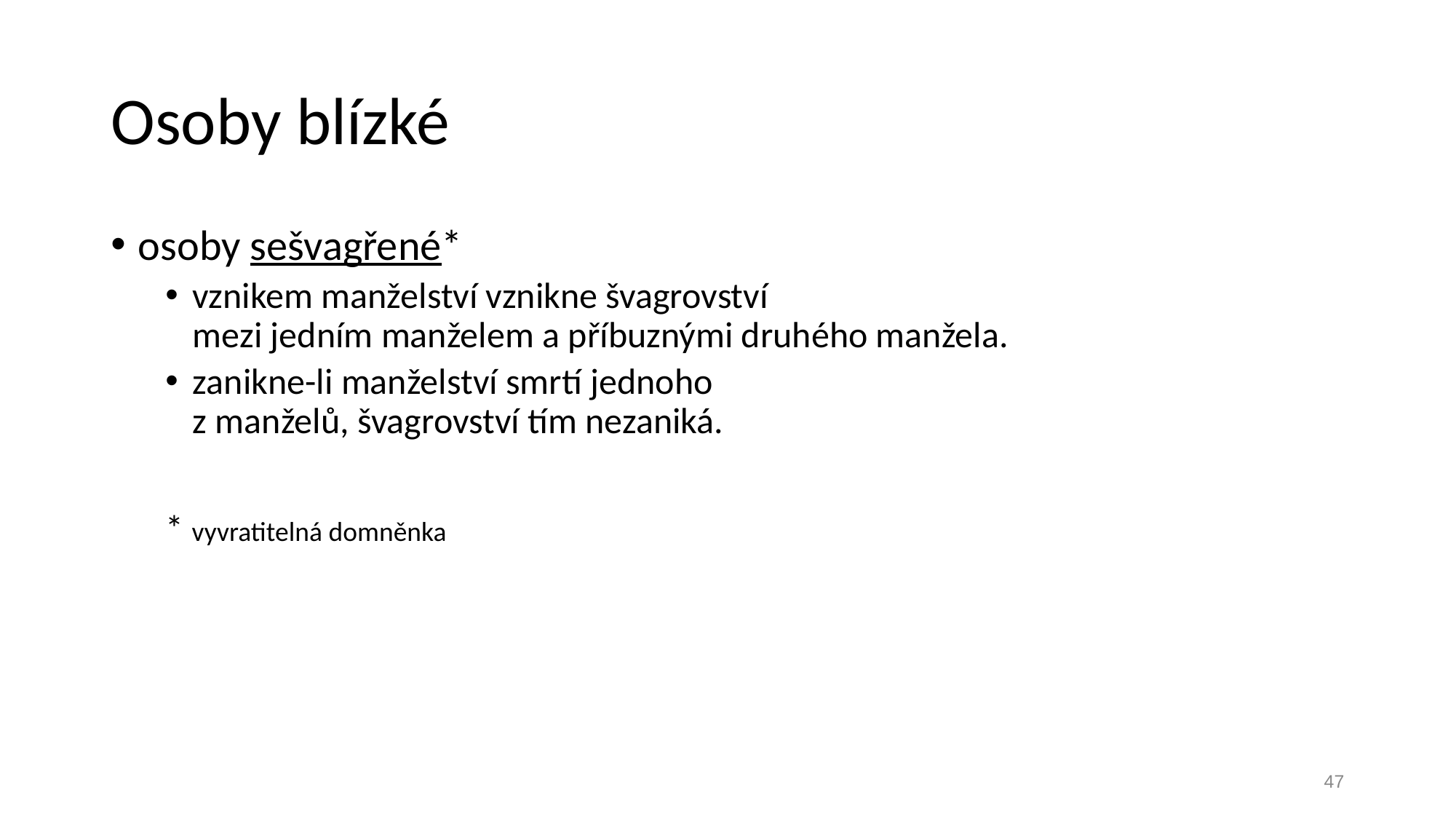

# Osoby blízké
osoby sešvagřené*
vznikem manželství vznikne švagrovství
mezi jedním manželem a příbuznými druhého manžela.
zanikne-li manželství smrtí jednoho
z manželů, švagrovství tím nezaniká.

* vyvratitelná domněnka
47